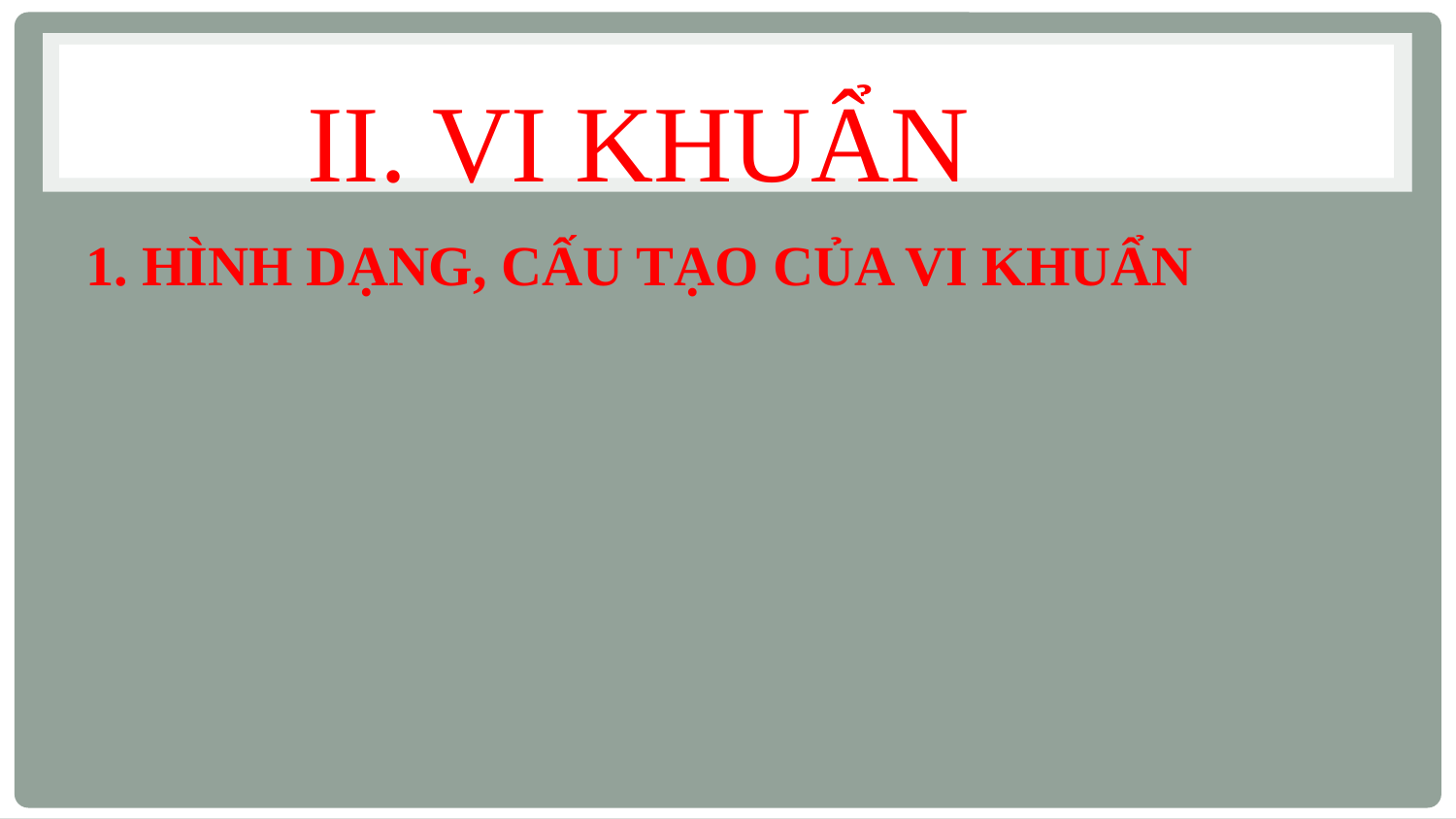

# II. VI KHUẨN
1. Hình dạng, cấu tạo của vi khuẩn